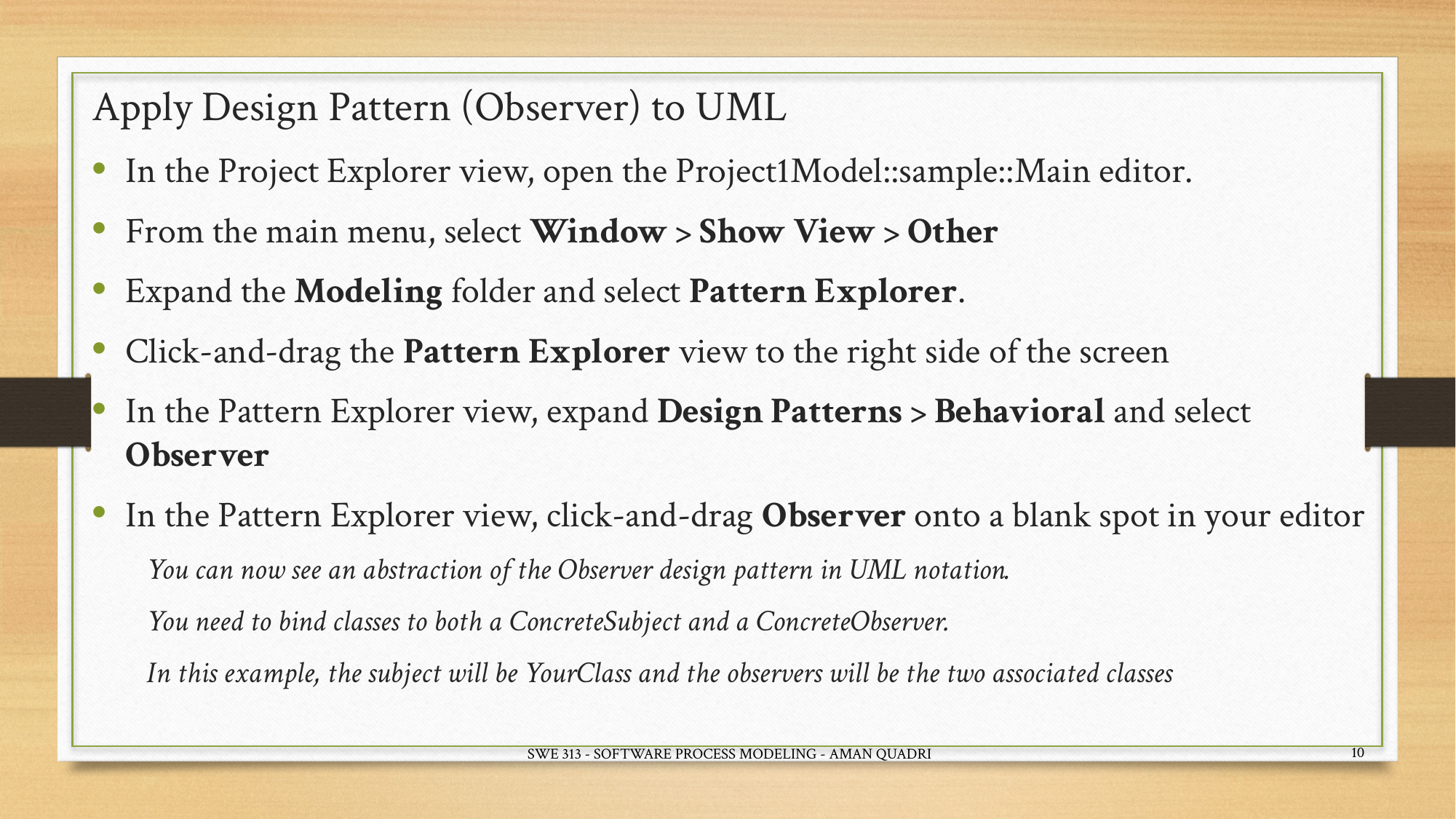

# Apply Design Pattern (Observer) to UML
In the Project Explorer view, open the Project1Model::sample::Main editor.
From the main menu, select Window > Show View > Other
Expand the Modeling folder and select Pattern Explorer.
Click-and-drag the Pattern Explorer view to the right side of the screen
In the Pattern Explorer view, expand Design Patterns > Behavioral and select Observer
In the Pattern Explorer view, click-and-drag Observer onto a blank spot in your editor
You can now see an abstraction of the Observer design pattern in UML notation.
You need to bind classes to both a ConcreteSubject and a ConcreteObserver.
In this example, the subject will be YourClass and the observers will be the two associated classes
10
SWE 313 - SOFTWARE PROCESS MODELING - AMAN QUADRI